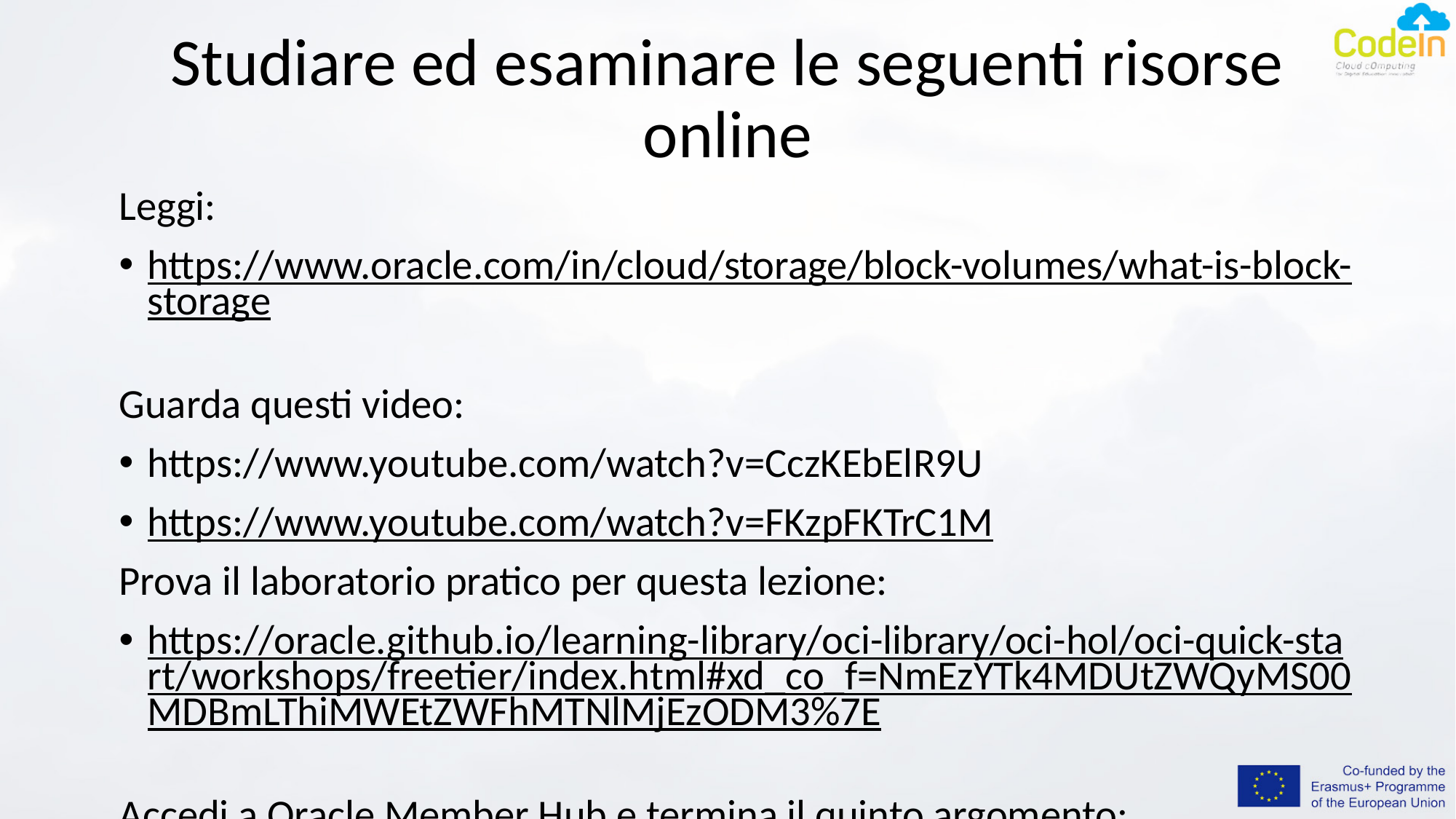

# Studiare ed esaminare le seguenti risorse online
Leggi:
https://www.oracle.com/in/cloud/storage/block-volumes/what-is-block-storage
Guarda questi video:
https://www.youtube.com/watch?v=CczKEbElR9U
https://www.youtube.com/watch?v=FKzpFKTrC1M
Prova il laboratorio pratico per questa lezione:
https://oracle.github.io/learning-library/oci-library/oci-hol/oci-quick-start/workshops/freetier/index.html#xd_co_f=NmEzYTk4MDUtZWQyMS00MDBmLThiMWEtZWFhMTNlMjEzODM3%7E
Accedi a Oracle Member Hub e termina il quinto argomento:
   academy.oracle.com